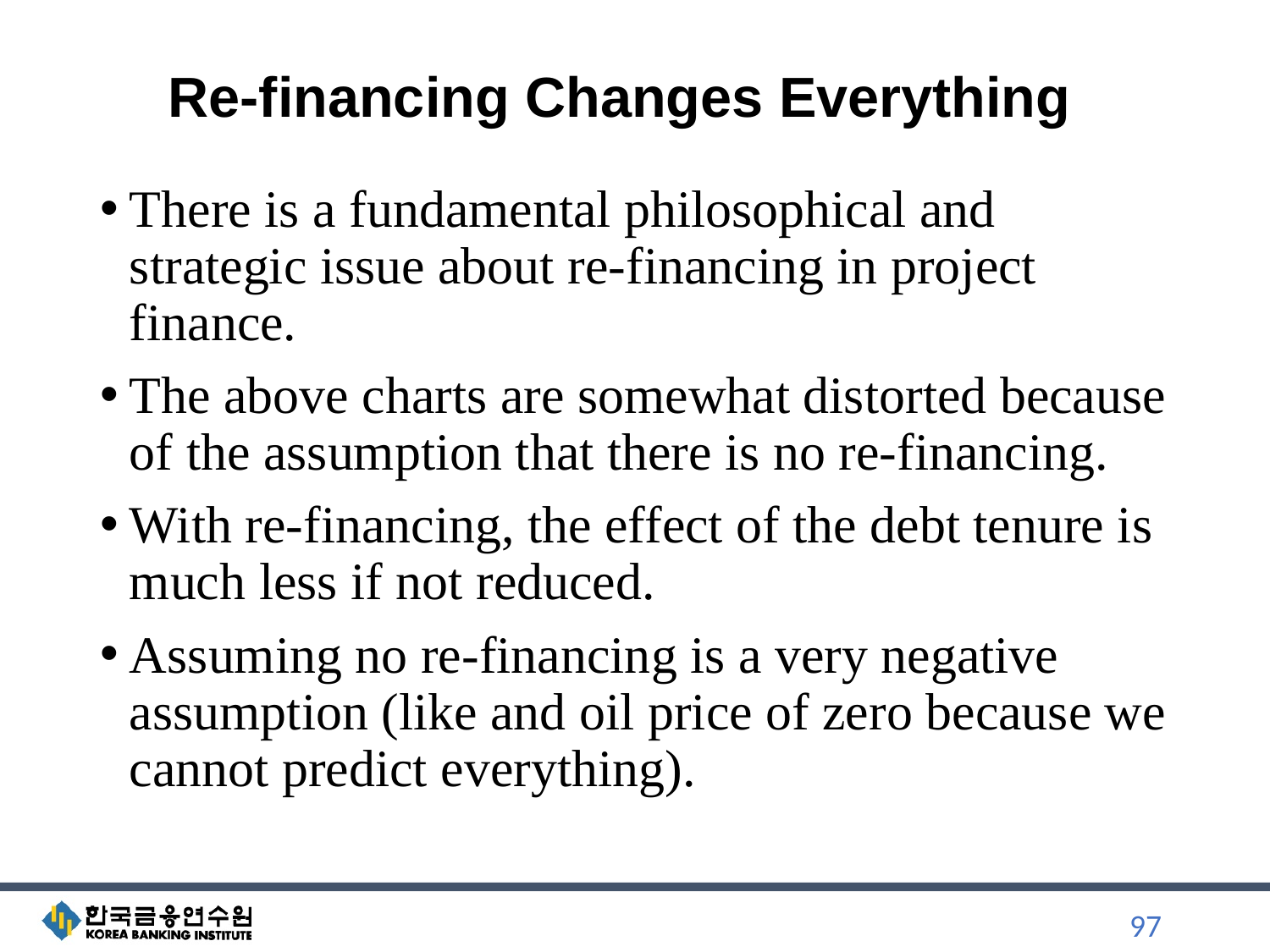

# Re-financing Changes Everything
There is a fundamental philosophical and strategic issue about re-financing in project finance.
The above charts are somewhat distorted because of the assumption that there is no re-financing.
With re-financing, the effect of the debt tenure is much less if not reduced.
Assuming no re-financing is a very negative assumption (like and oil price of zero because we cannot predict everything).
97